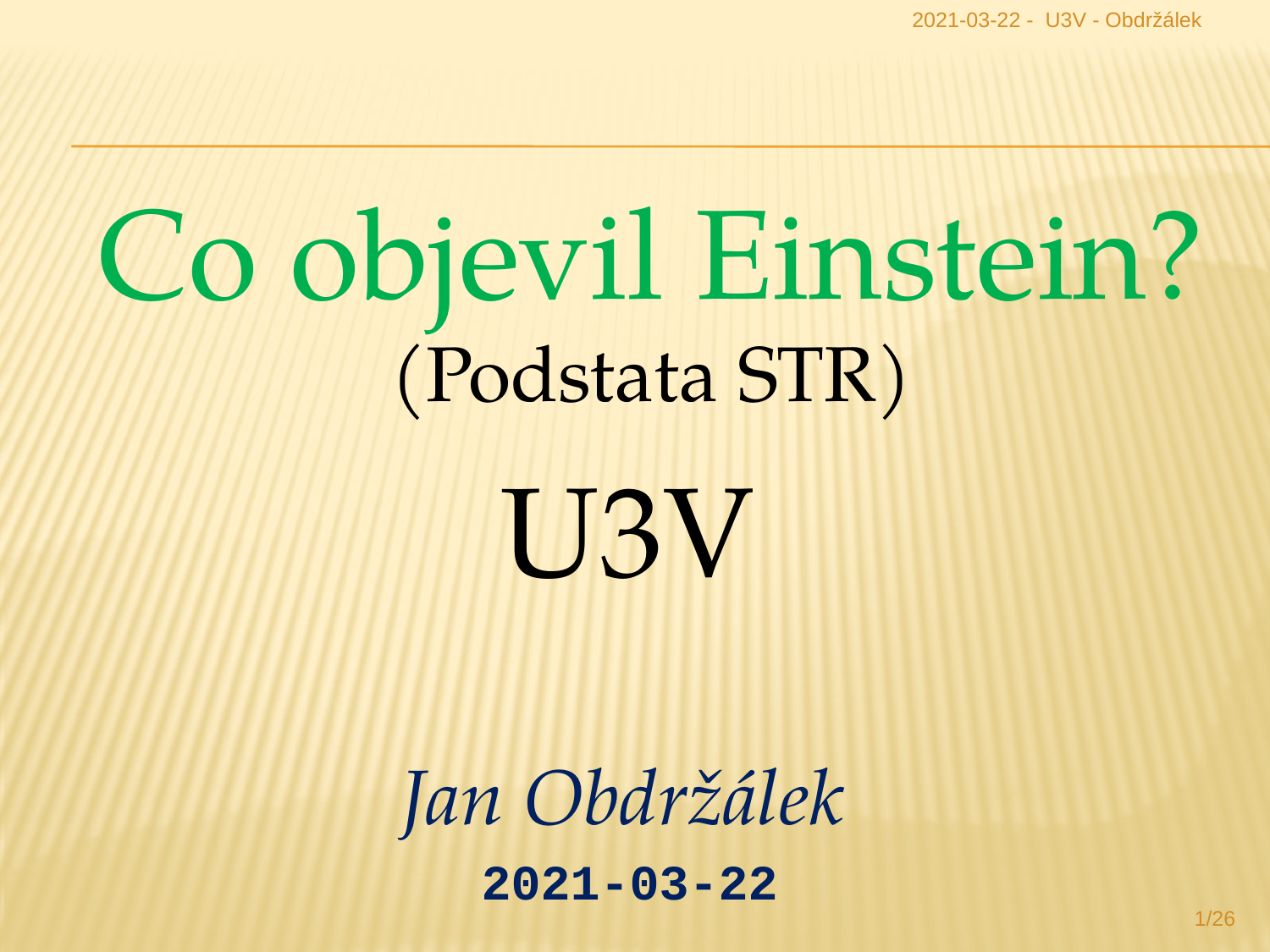

2021-03-22 -  U3V - Obdržálek
Co objevil Einstein?
(Podstata STR)
U3V
Jan Obdržálek
 2021-03-22
1/26